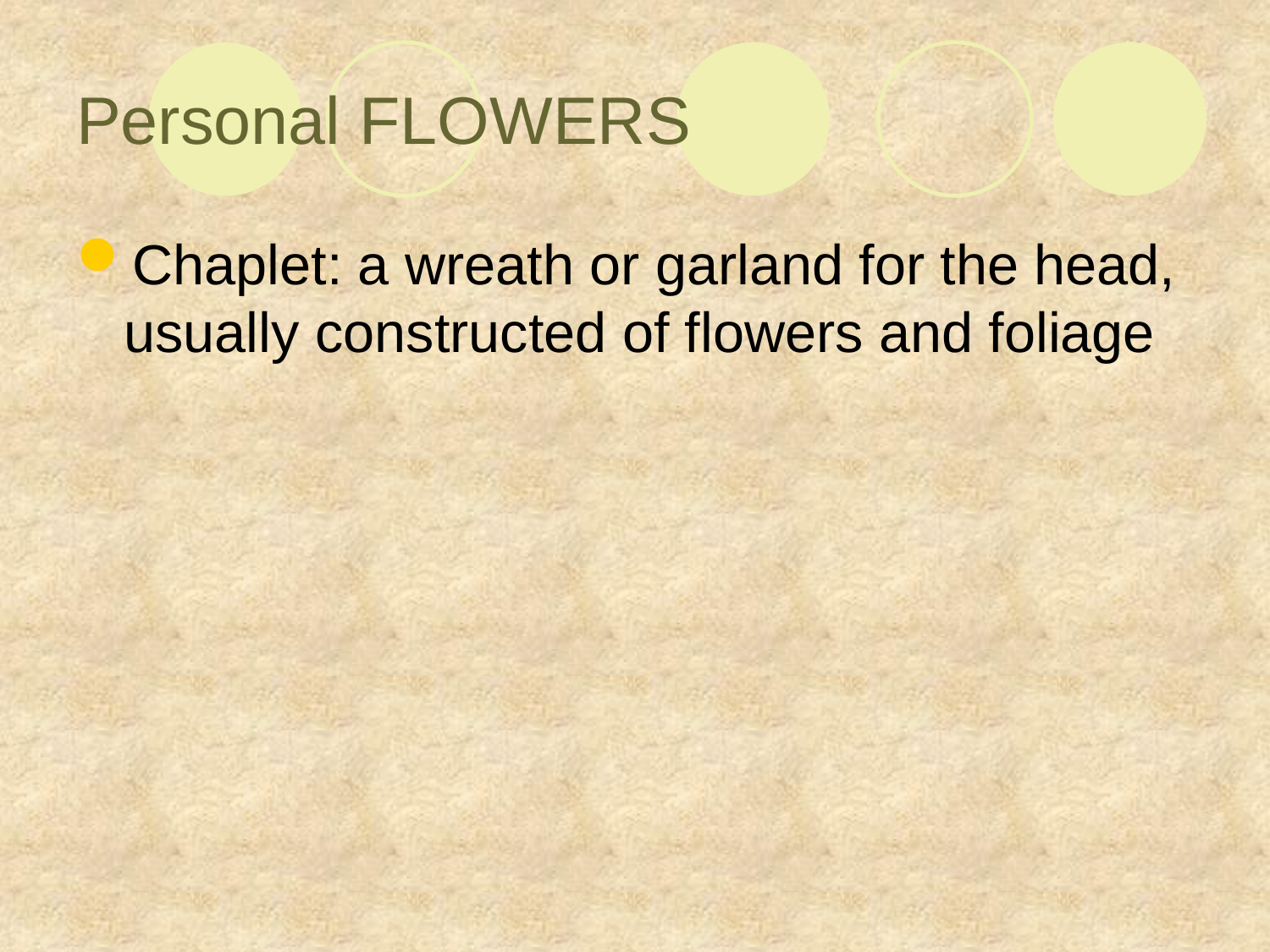

# Personal FLOWERS
Chaplet: a wreath or garland for the head, usually constructed of flowers and foliage